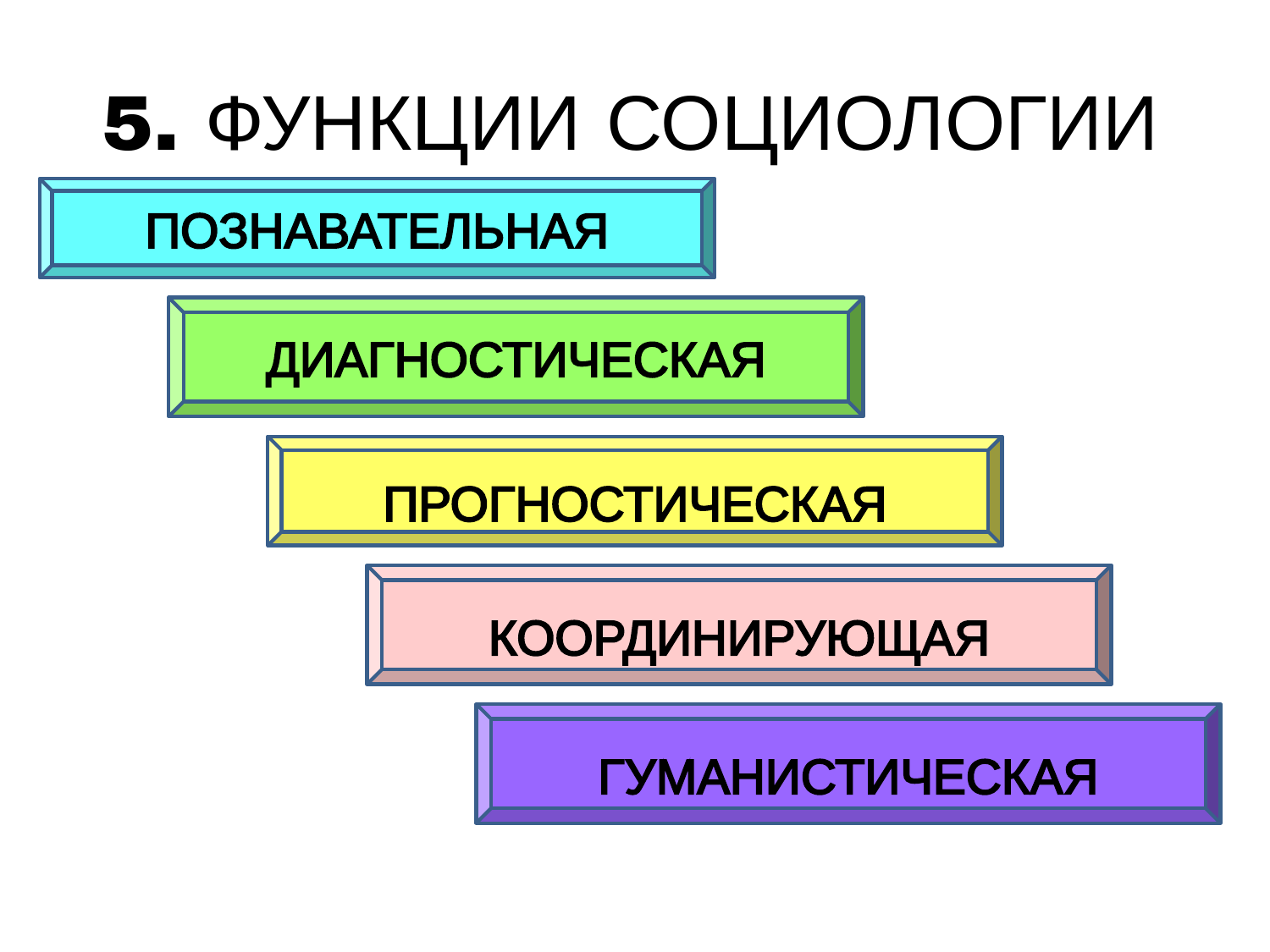

# 5. ФУНКЦИИ СОЦИОЛОГИИ

ПОЗНАВАТЕЛЬНАЯ

ДИАГНОСТИЧЕСКАЯ

ПРОГНОСТИЧЕСКАЯ

КООРДИНИРУЮЩАЯ

ГУМАНИСТИЧЕСКАЯ